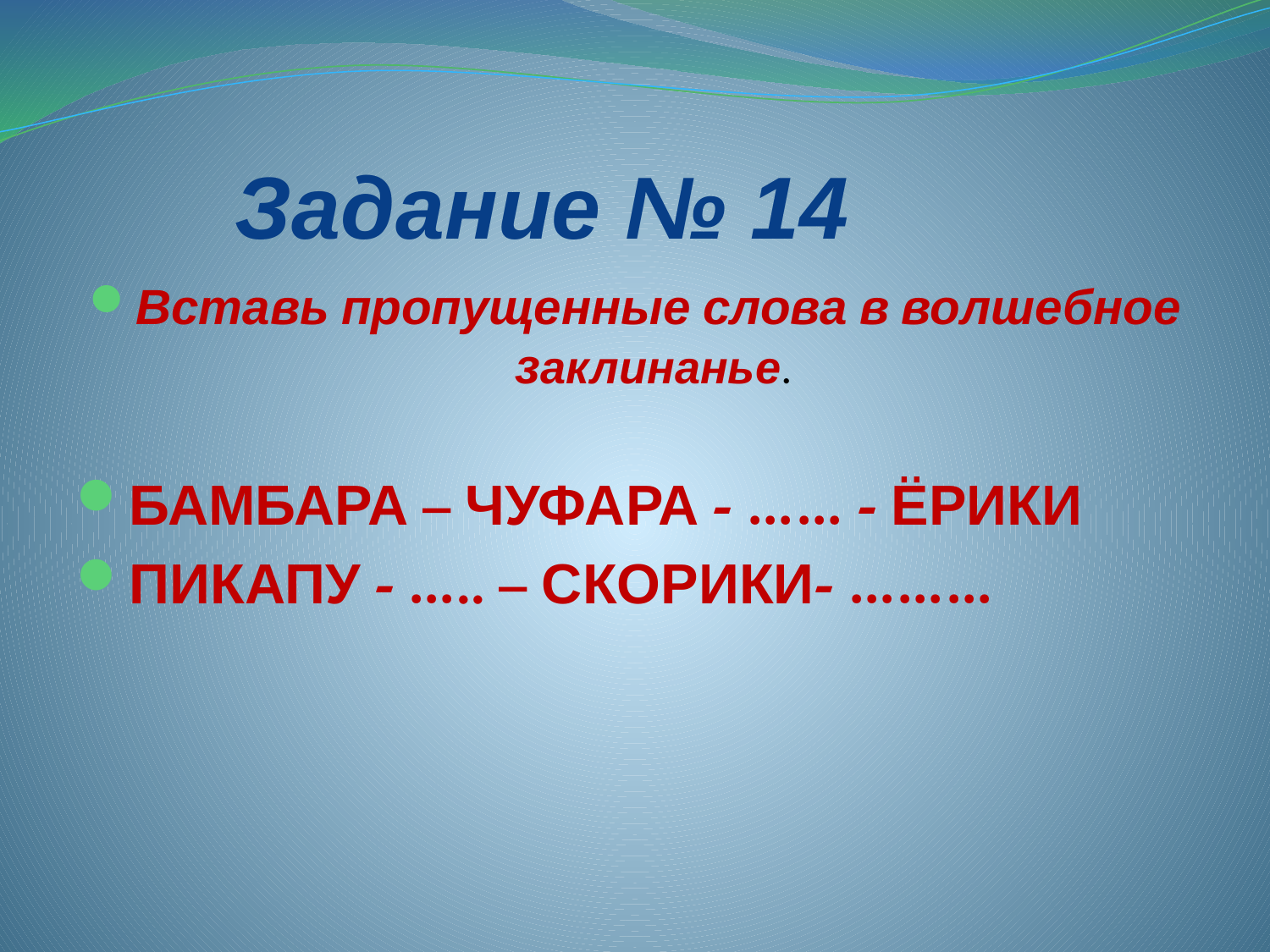

# Задание № 14
Вставь пропущенные слова в волшебное заклинанье.

БАМБАРА – ЧУФАРА - …… - ЁРИКИ
ПИКАПУ - ….. – СКОРИКИ- ………